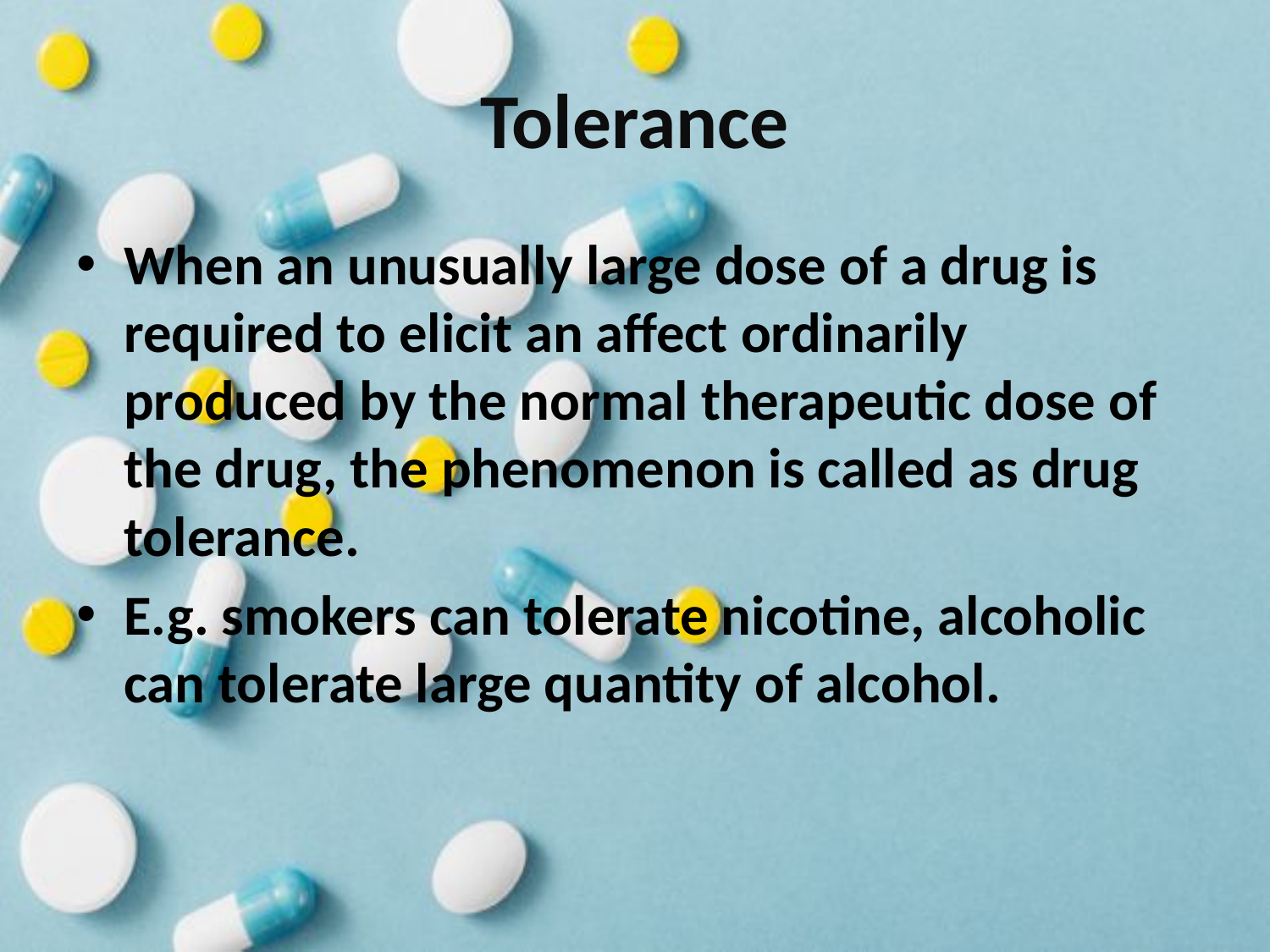

# Tolerance
When an unusually large dose of a drug is required to elicit an affect ordinarily produced by the normal therapeutic dose of the drug, the phenomenon is called as drug tolerance.
E.g. smokers can tolerate nicotine, alcoholic  can tolerate large quantity of alcohol.